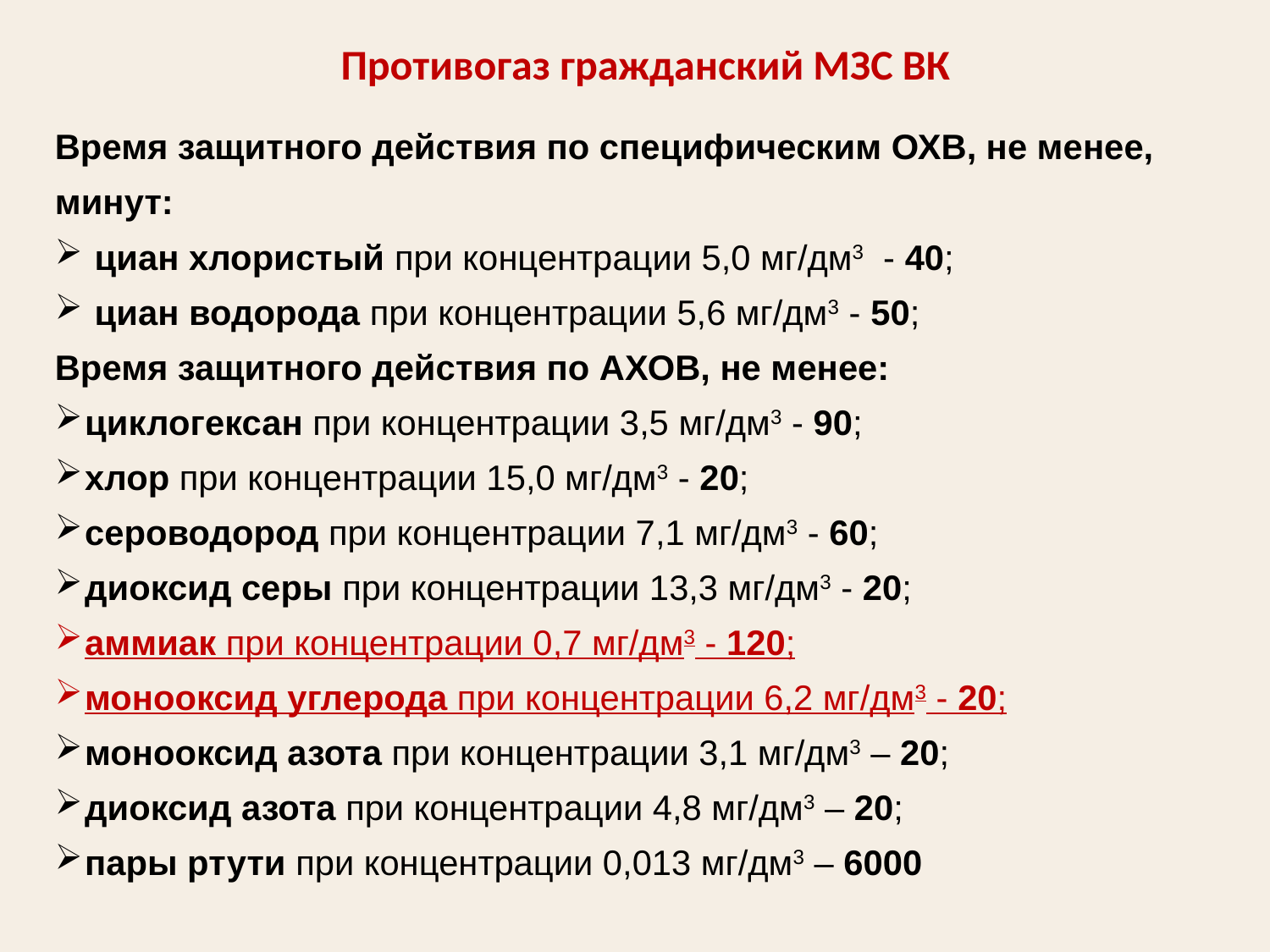

Противогаз гражданский МЗС ВК
Время защитного действия по специфическим ОХВ, не менее, минут:
 циан хлористый при концентрации 5,0 мг/дм3  - 40;
 циан водорода при концентрации 5,6 мг/дм3 - 50;
Время защитного действия по АХОВ, не менее:
циклогексан при концентрации 3,5 мг/дм3 - 90;
хлор при концентрации 15,0 мг/дм3 - 20;
сероводород при концентрации 7,1 мг/дм3 - 60;
диоксид серы при концентрации 13,3 мг/дм3 - 20;
аммиак при концентрации 0,7 мг/дм3 - 120;
монооксид углерода при концентрации 6,2 мг/дм3 - 20;
монооксид азота при концентрации 3,1 мг/дм3 – 20;
диоксид азота при концентрации 4,8 мг/дм3 – 20;
пары ртути при концентрации 0,013 мг/дм3 – 6000